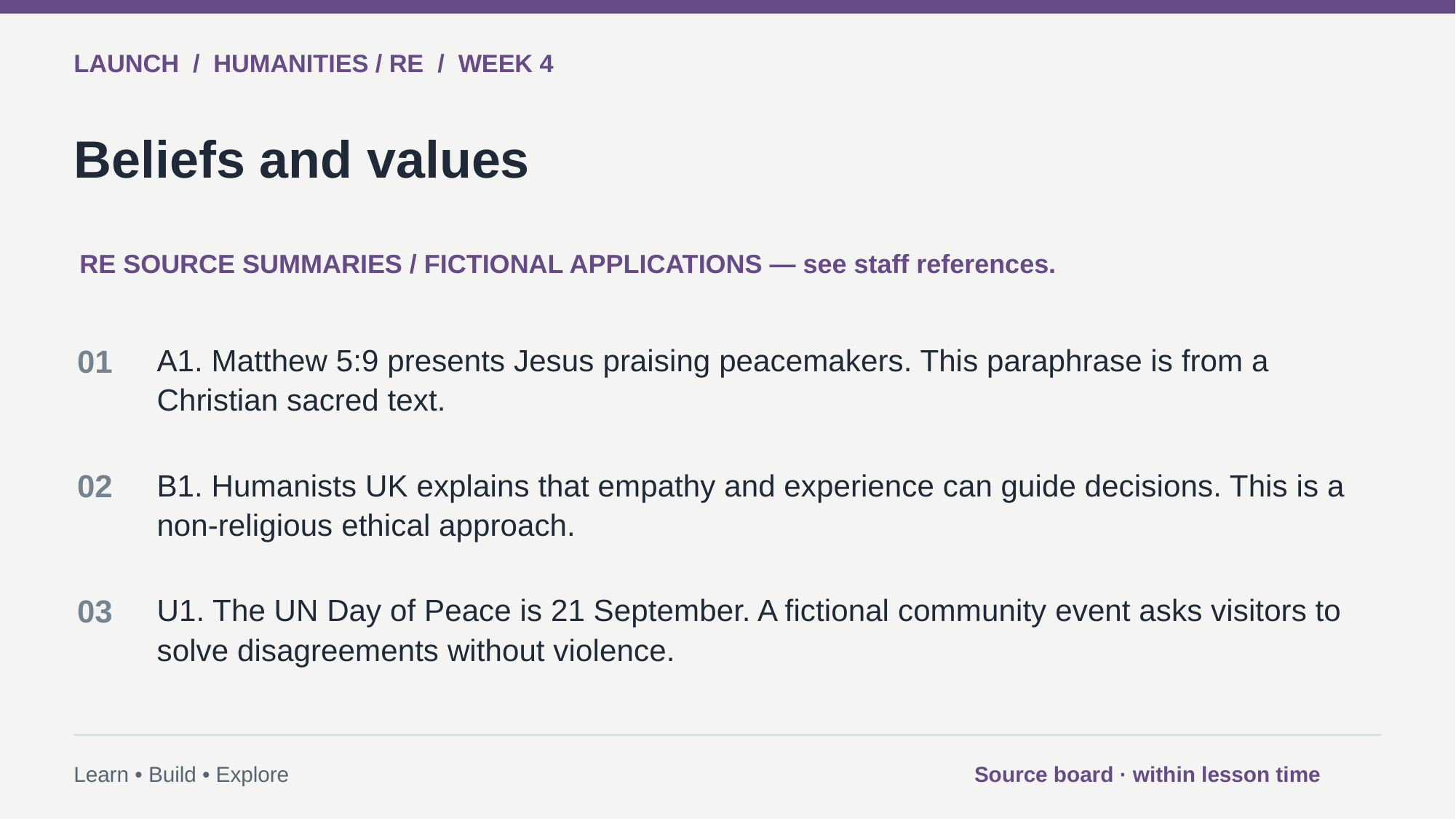

LAUNCH  /  HUMANITIES / RE  /  WEEK 4
Beliefs and values
RE SOURCE SUMMARIES / FICTIONAL APPLICATIONS — see staff references.
01
A1. Matthew 5:9 presents Jesus praising peacemakers. This paraphrase is from a Christian sacred text.
02
B1. Humanists UK explains that empathy and experience can guide decisions. This is a non-religious ethical approach.
03
U1. The UN Day of Peace is 21 September. A fictional community event asks visitors to solve disagreements without violence.

Learn • Build • Explore
Source board · within lesson time